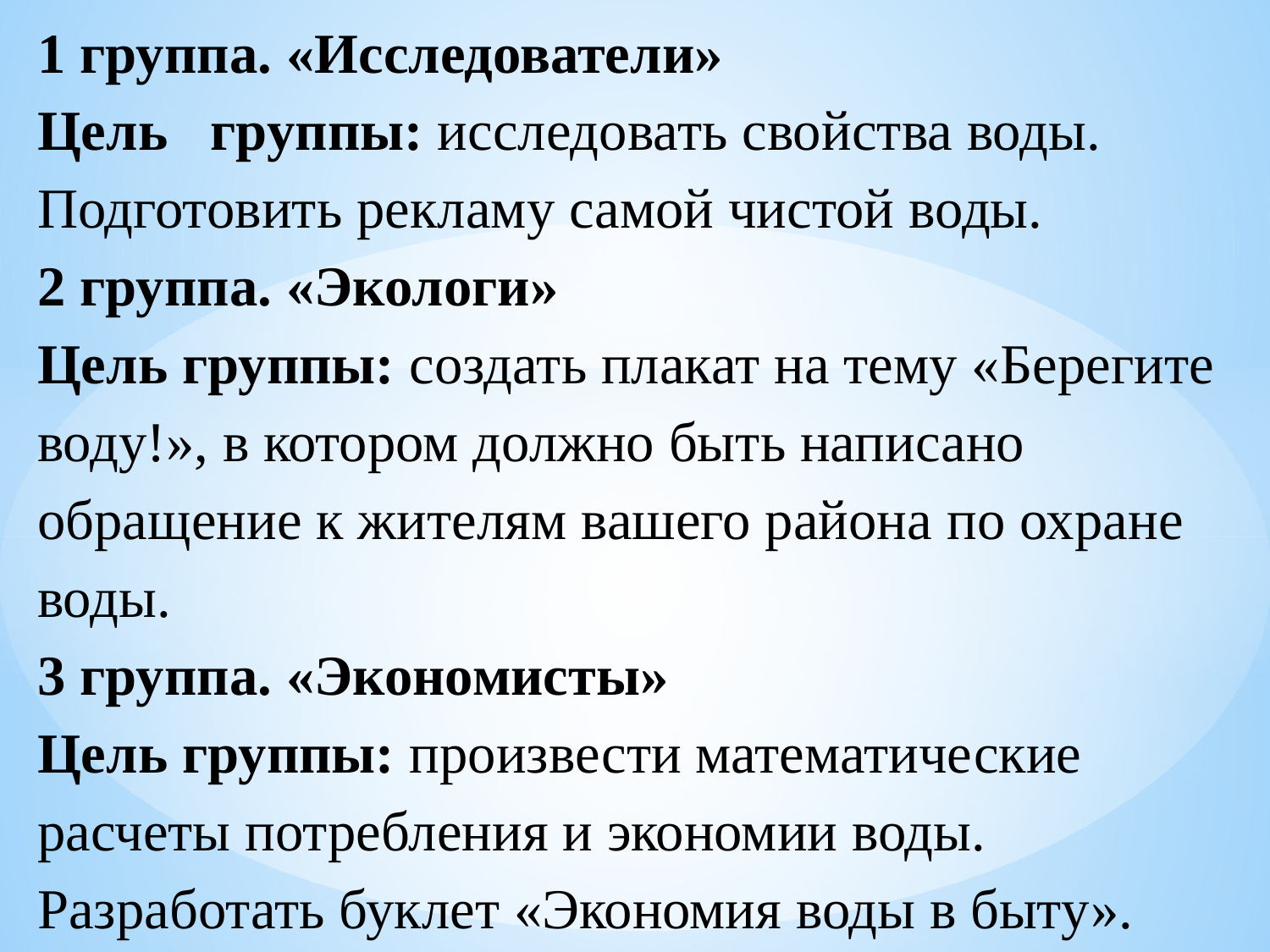

1 группа. «Исследователи»
Цель   группы: исследовать свойства воды. Подготовить рекламу самой чистой воды.
2 группа. «Экологи»
Цель группы: создать плакат на тему «Берегите воду!», в котором должно быть написано обращение к жителям вашего района по охране воды.
3 группа. «Экономисты»
Цель группы: произвести математические расчеты потребления и экономии воды. Разработать буклет «Экономия воды в быту».